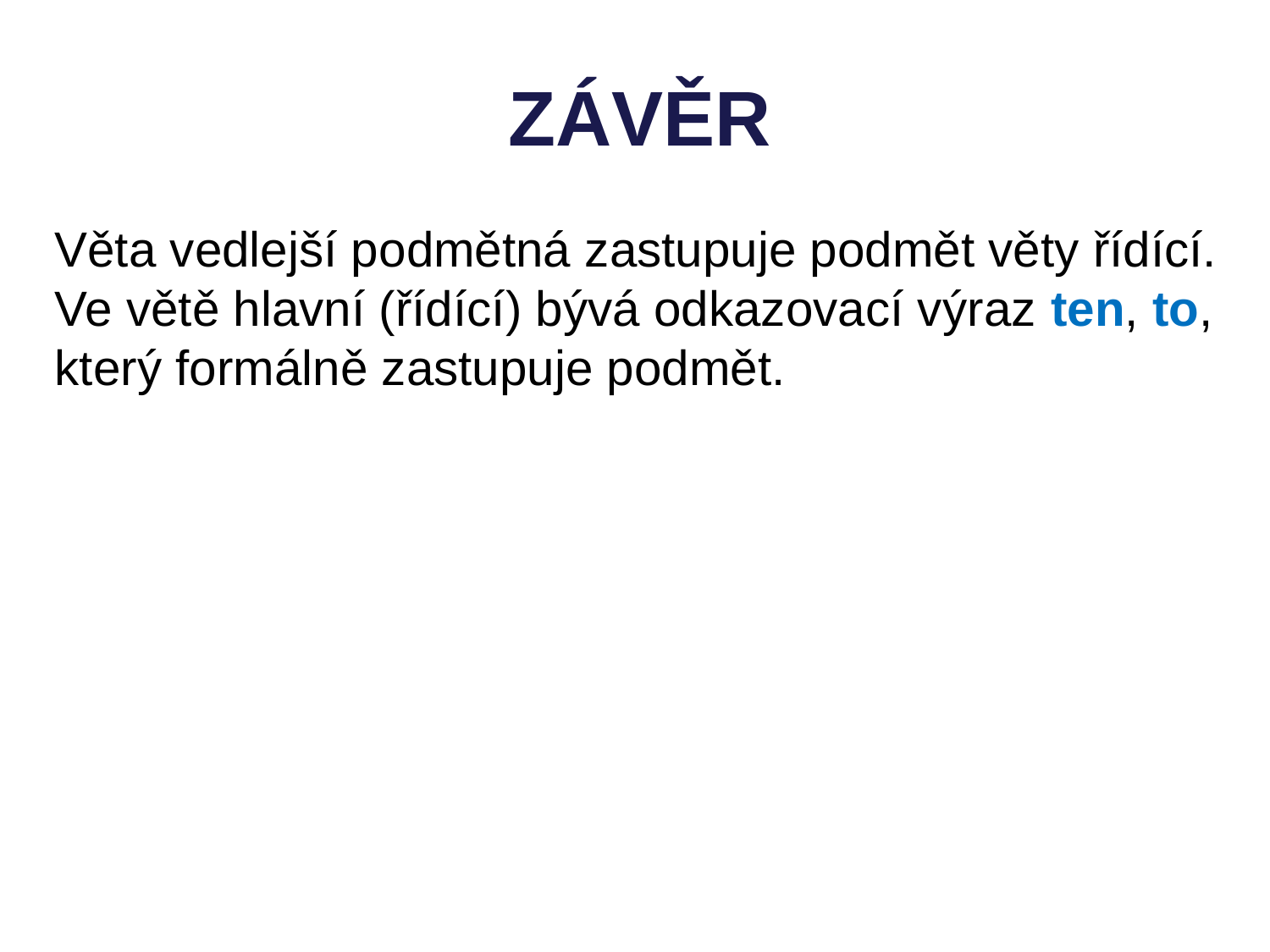

ZÁVĚR
Věta vedlejší podmětná zastupuje podmět věty řídící. Ve větě hlavní (řídící) bývá odkazovací výraz ten, to, který formálně zastupuje podmět.